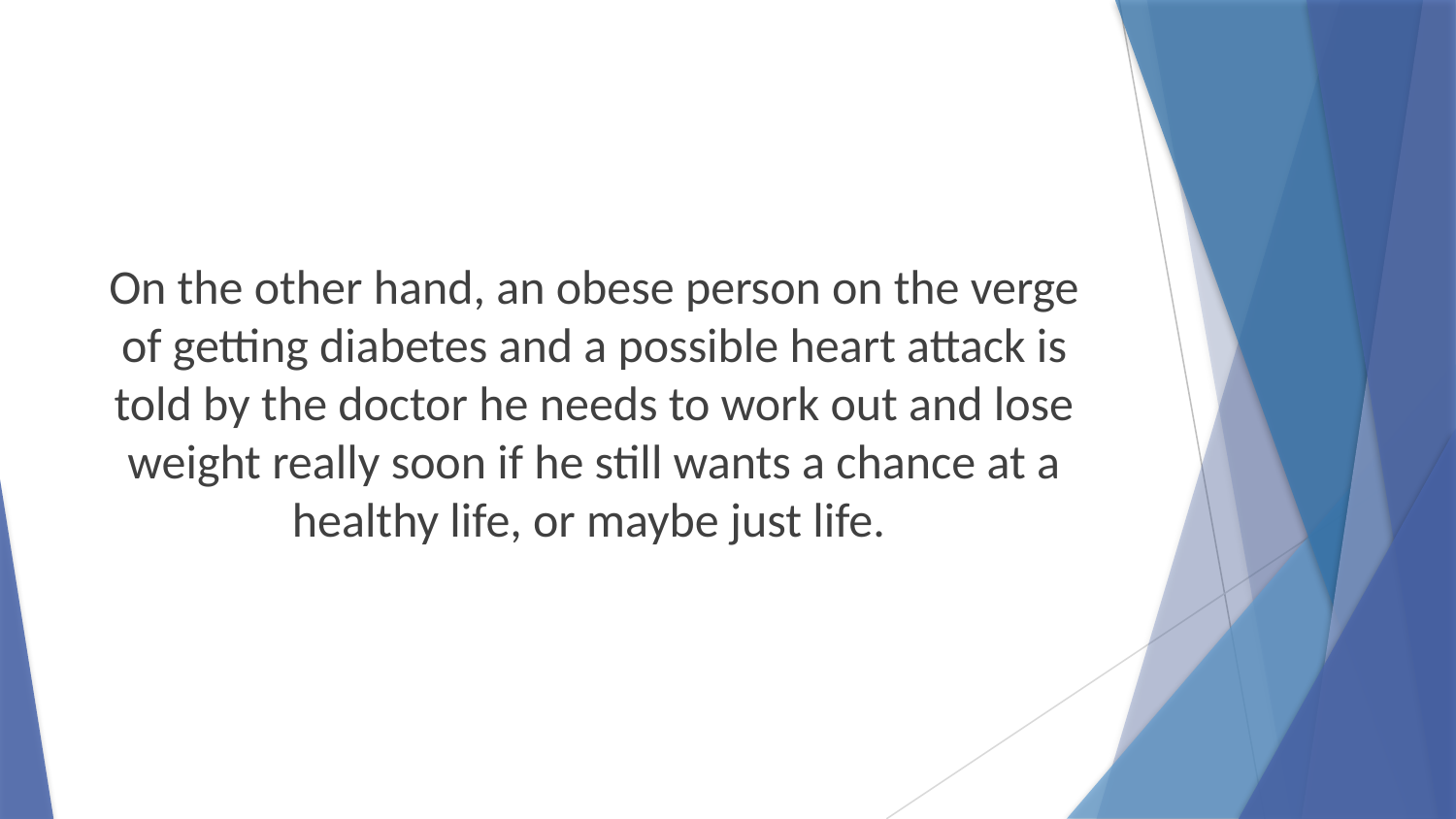

On the other hand, an obese person on the verge of getting diabetes and a possible heart attack is told by the doctor he needs to work out and lose weight really soon if he still wants a chance at a healthy life, or maybe just life.